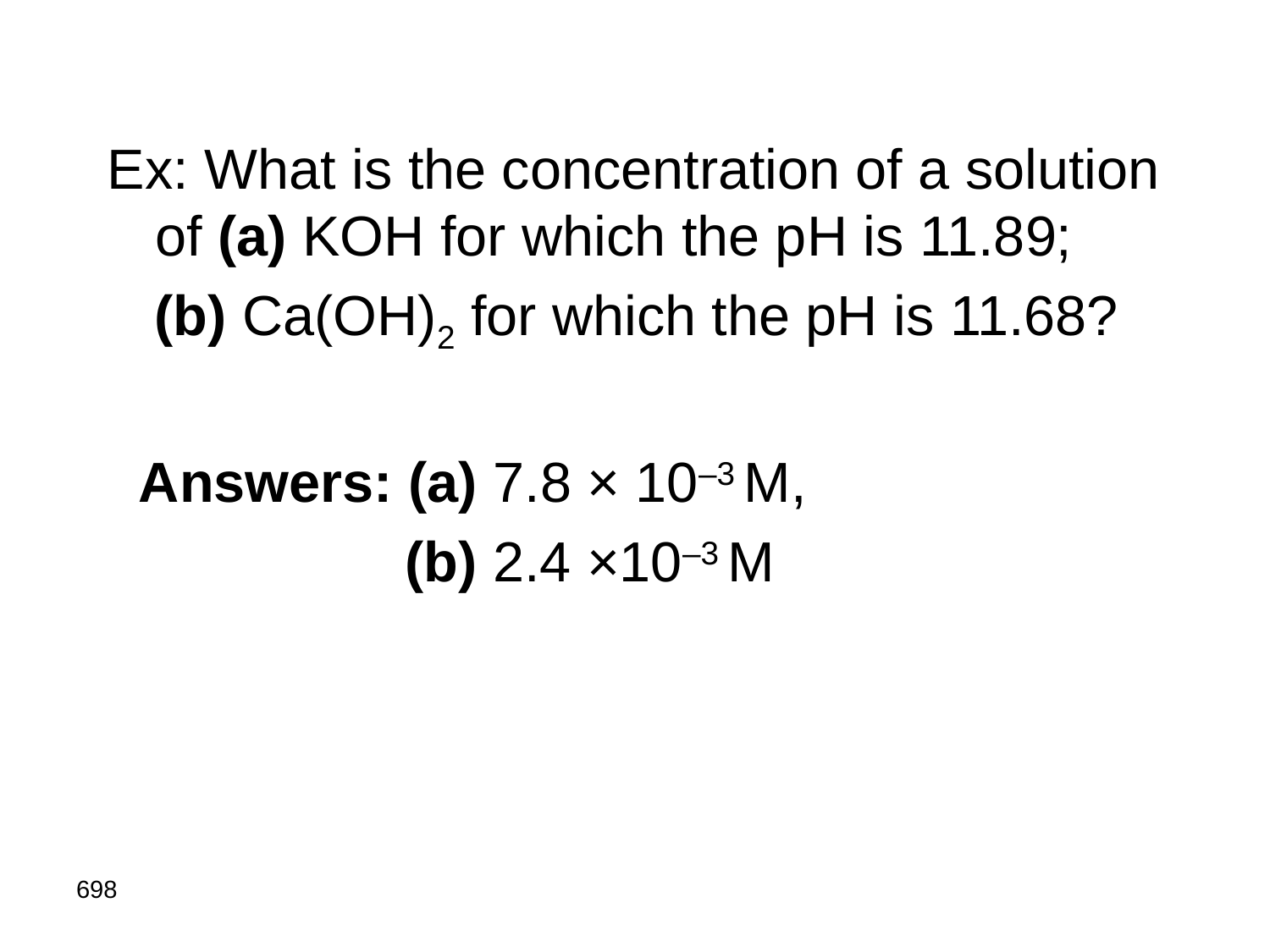

Ex: What is the concentration of a solution of (a) KOH for which the pH is 11.89;
   (b) Ca(OH)2 for which the pH is 11.68?

  Answers: (a) 7.8 × 10–3 M,
                   (b) 2.4 ×10–3 M

698